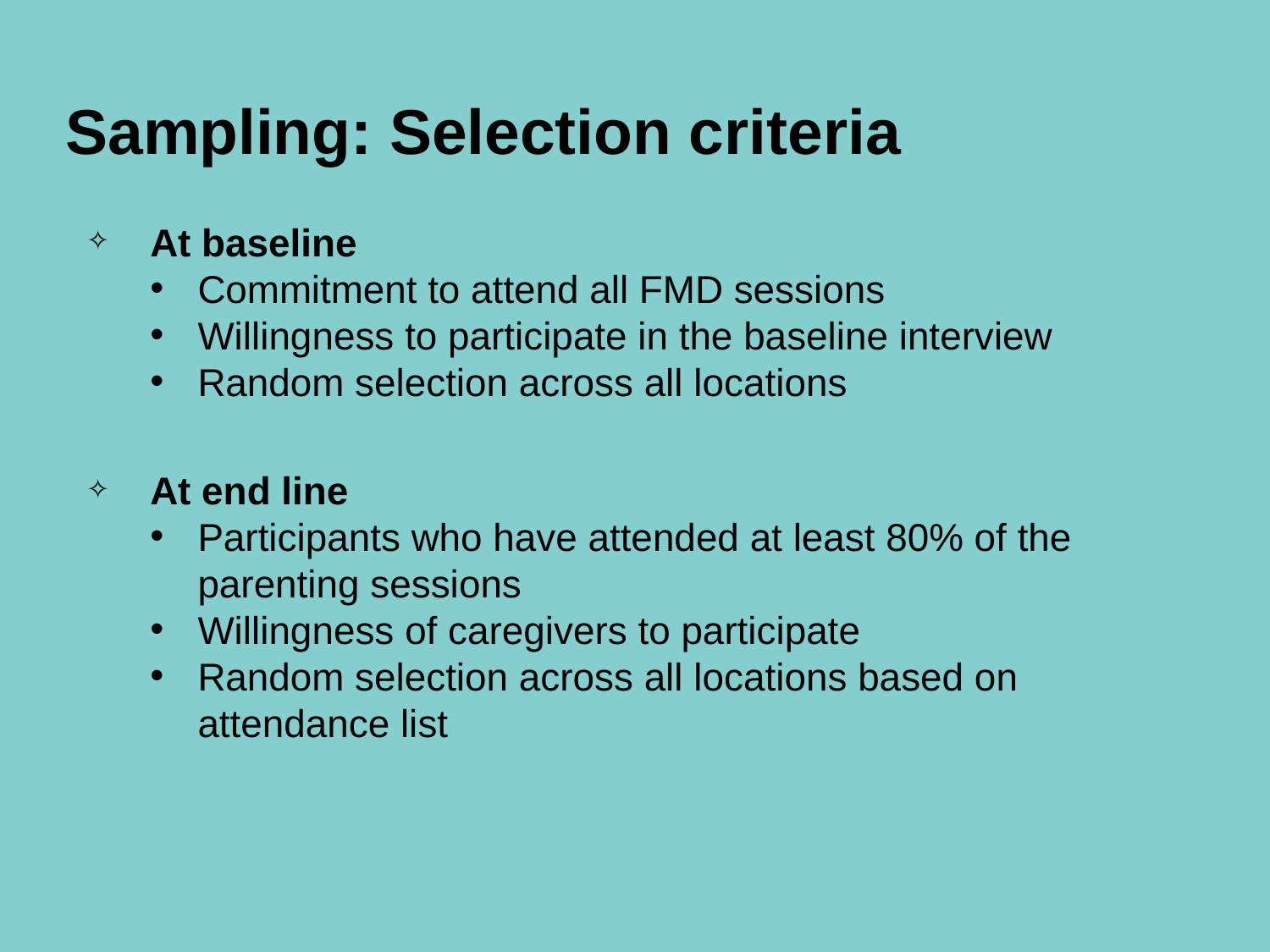

# Sampling: Selection criteria
At baseline
Commitment to attend all FMD sessions
Willingness to participate in the baseline interview
Random selection across all locations

At end line
Participants who have attended at least 80% of the parenting sessions
Willingness of caregivers to participate
Random selection across all locations based on attendance list